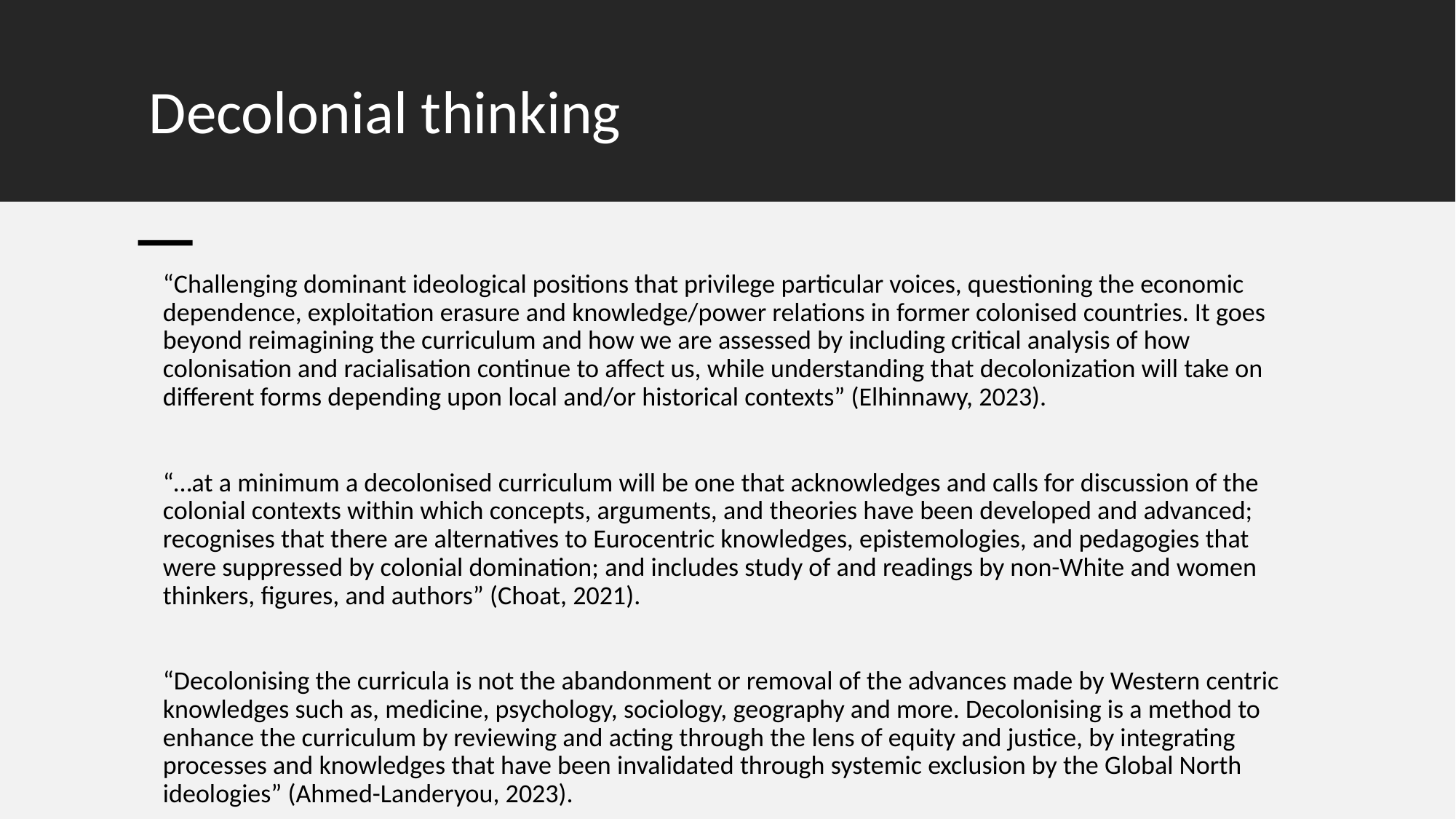

# Decolonial thinking

“Challenging dominant ideological positions that privilege particular voices, questioning the economic dependence, exploitation erasure and knowledge/power relations in former colonised countries. It goes beyond reimagining the curriculum and how we are assessed by including critical analysis of how colonisation and racialisation continue to affect us, while understanding that decolonization will take on different forms depending upon local and/or historical contexts” (Elhinnawy, 2023).

“…at a minimum a decolonised curriculum will be one that acknowledges and calls for discussion of the colonial contexts within which concepts, arguments, and theories have been developed and advanced; recognises that there are alternatives to Eurocentric knowledges, epistemologies, and pedagogies that were suppressed by colonial domination; and includes study of and readings by non-White and women thinkers, figures, and authors” (Choat, 2021).

“Decolonising the curricula is not the abandonment or removal of the advances made by Western centric knowledges such as, medicine, psychology, sociology, geography and more. Decolonising is a method to enhance the curriculum by reviewing and acting through the lens of equity and justice, by integrating processes and knowledges that have been invalidated through systemic exclusion by the Global North ideologies” (Ahmed-Landeryou, 2023).